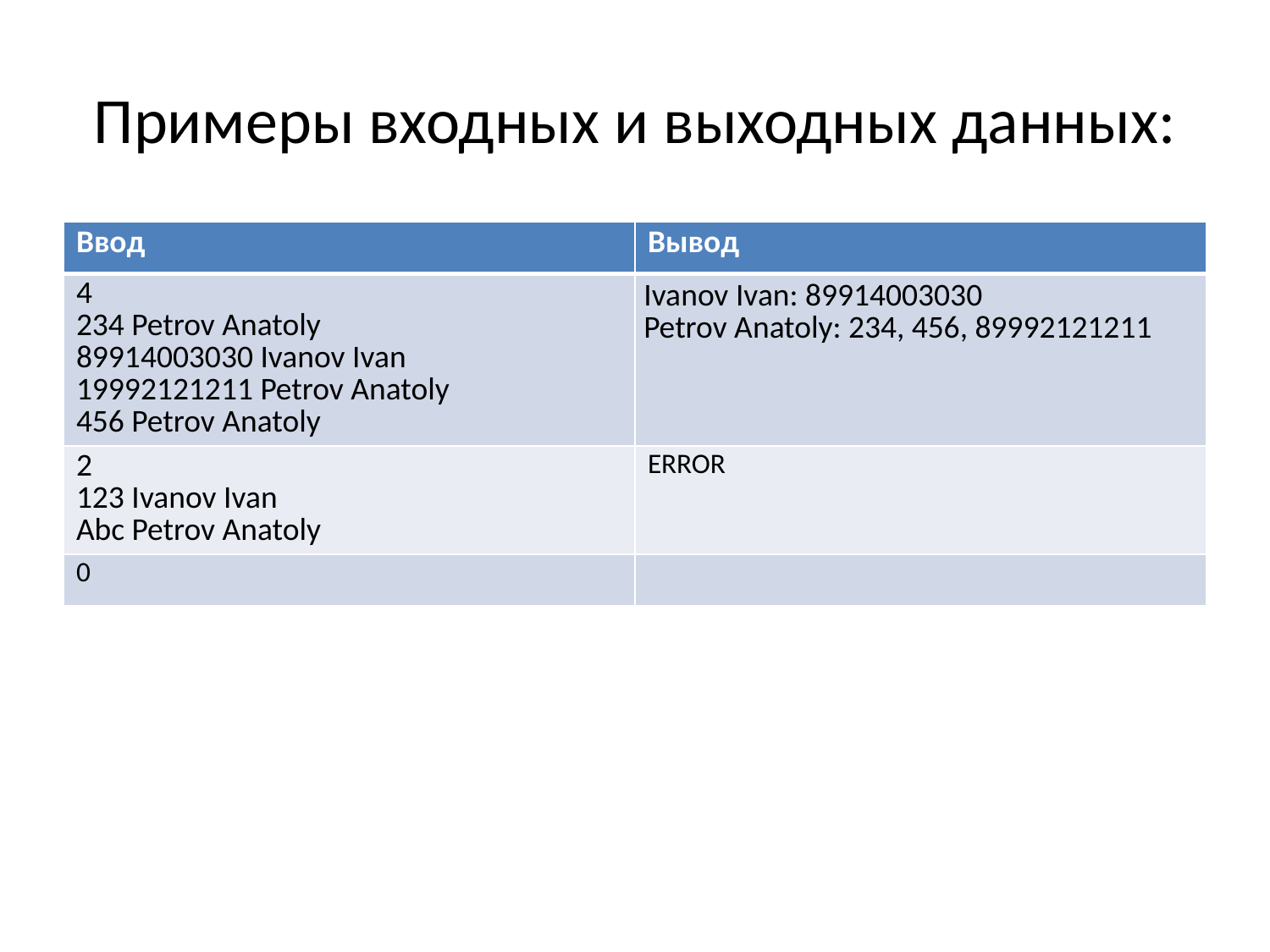

# Примеры входных и выходных данных:
| Ввод | Вывод |
| --- | --- |
| 4 234 Petrov Anatoly 89914003030 Ivanov Ivan 19992121211 Petrov Anatoly 456 Petrov Anatoly | Ivanov Ivan: 89914003030 Petrov Anatoly: 234, 456, 89992121211 |
| 2 123 Ivanov Ivan Abc Petrov Anatoly | ERROR |
| 0 |  |